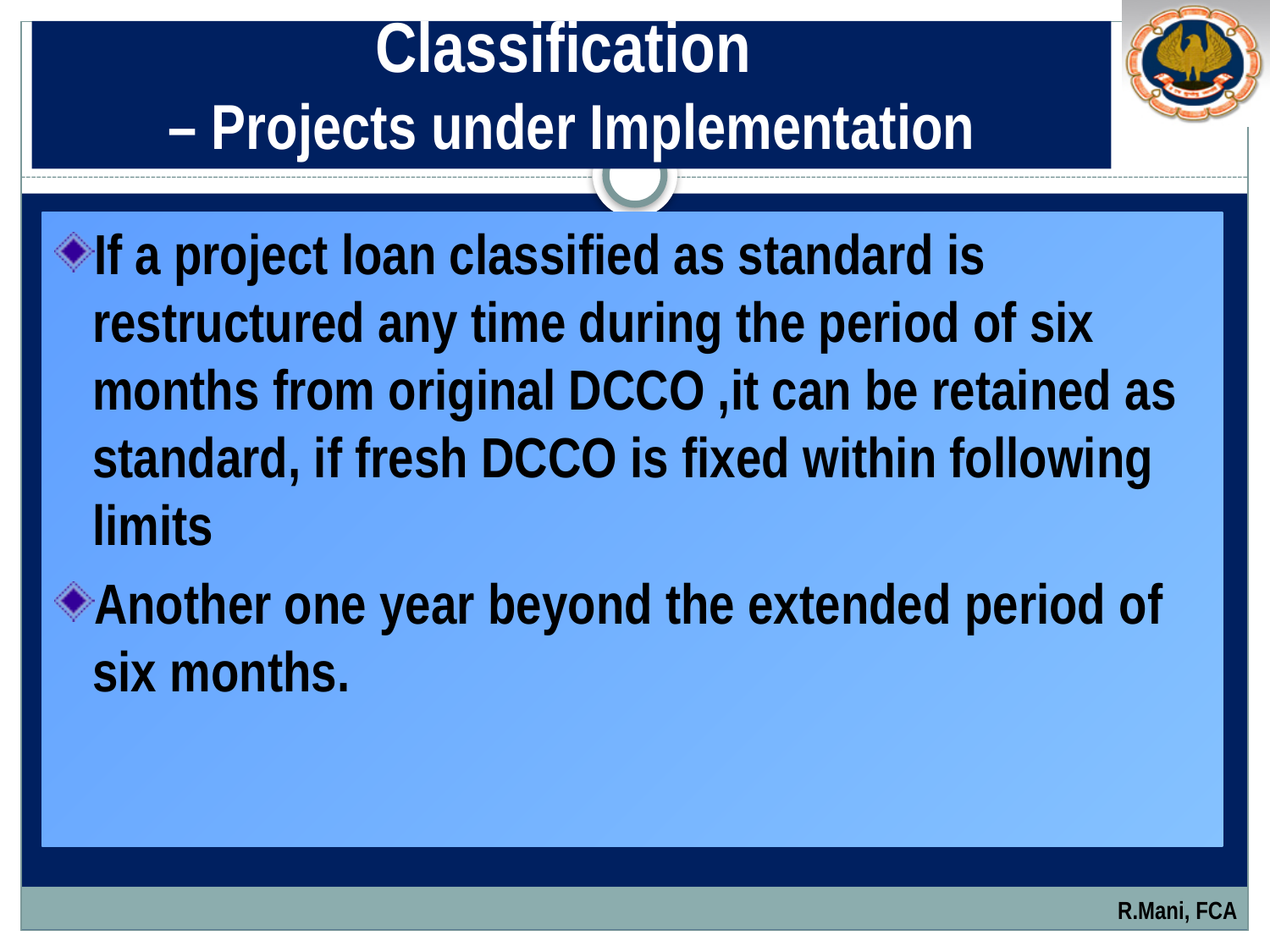

# Classification – Projects under Implementation
If a project loan classified as standard is restructured any time during the period of six months from original DCCO ,it can be retained as standard, if fresh DCCO is fixed within following limits
Another one year beyond the extended period of six months.